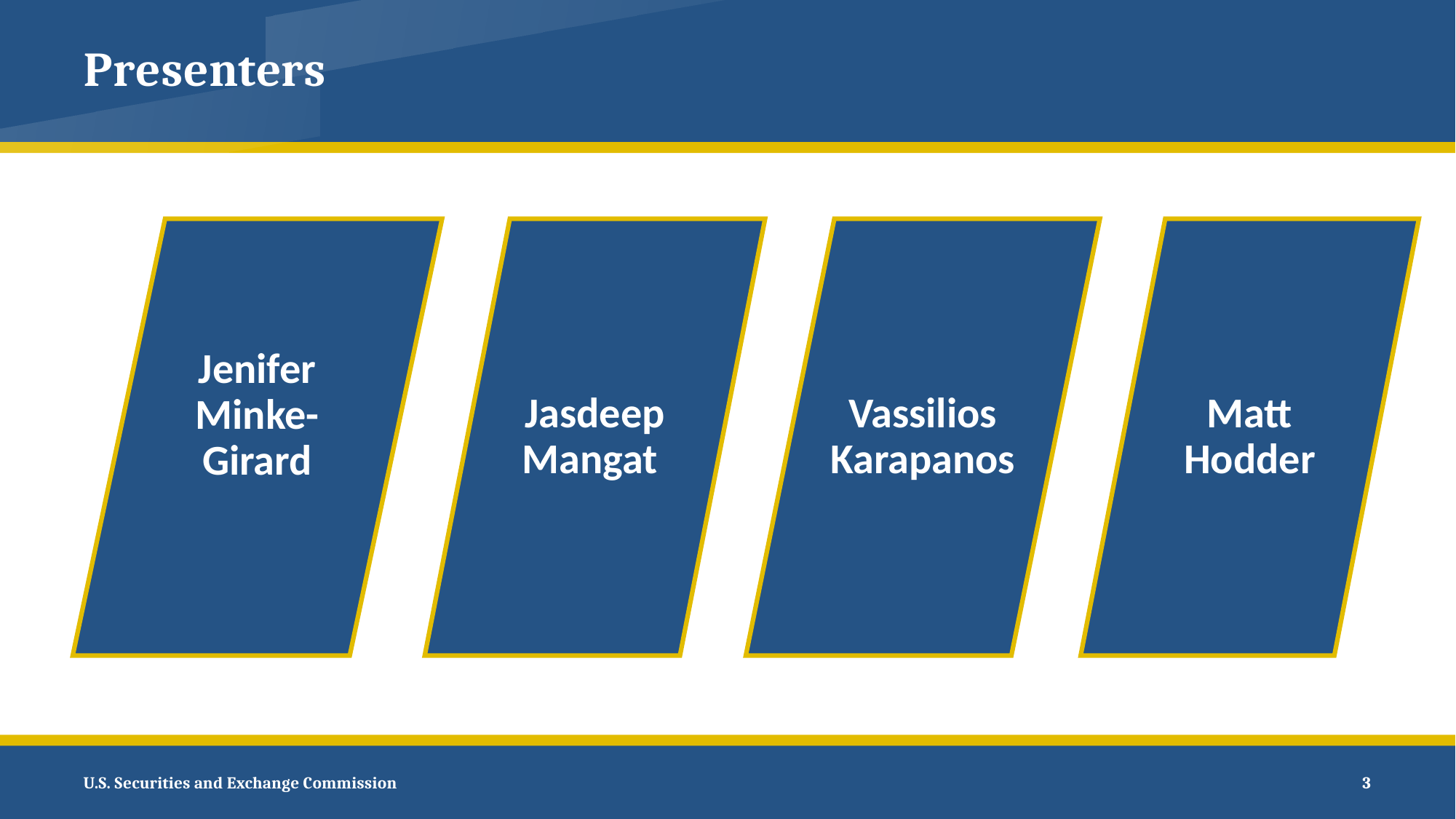

# Presenters
Jenifer Minke-Girard
Jasdeep Mangat
Vassilios Karapanos
Matt Hodder
 3